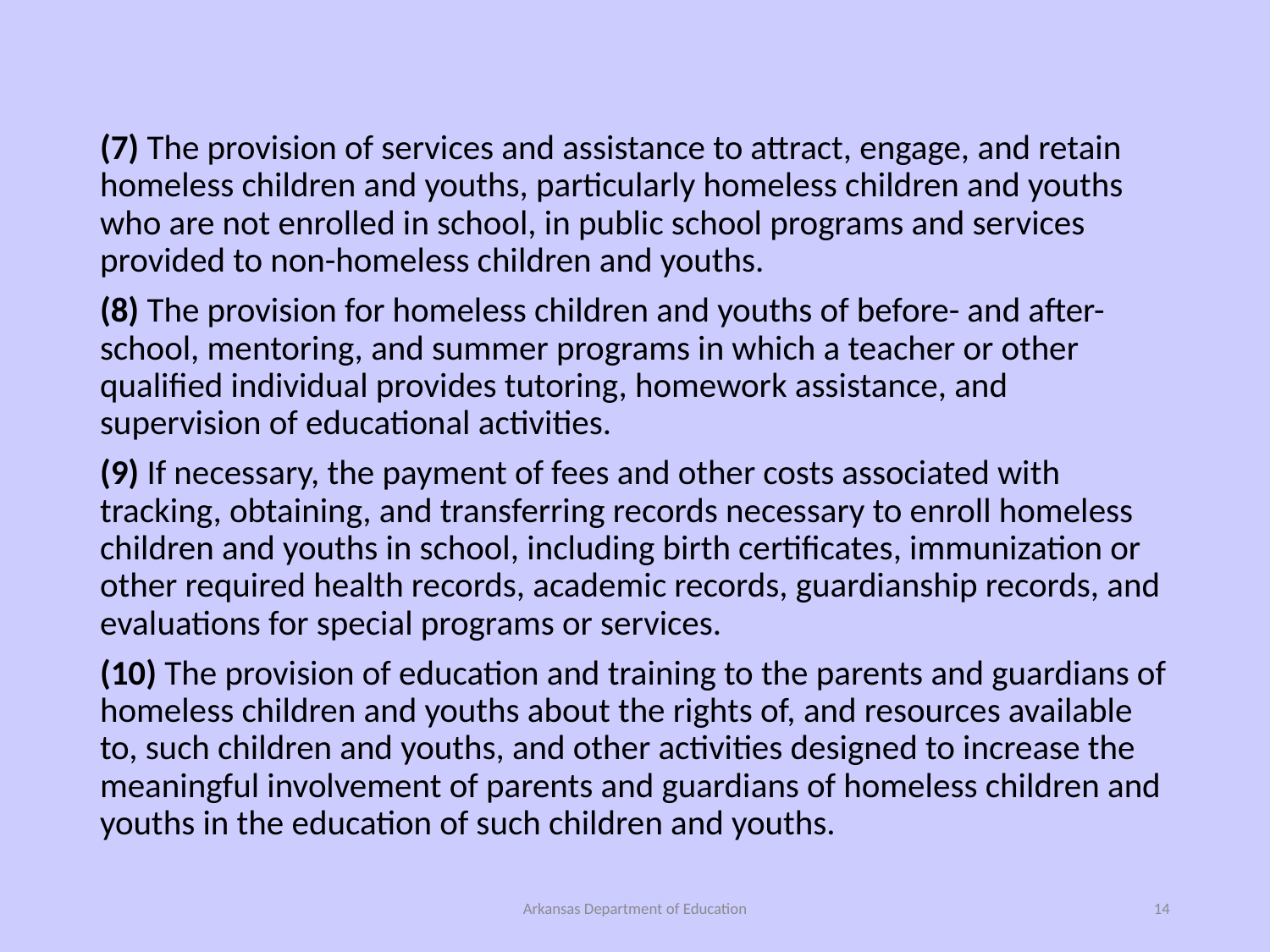

(7) The provision of services and assistance to attract, engage, and retain homeless children and youths, particularly homeless children and youths who are not enrolled in school, in public school programs and services provided to non-homeless children and youths.
(8) The provision for homeless children and youths of before- and after-school, mentoring, and summer programs in which a teacher or other qualified individual provides tutoring, homework assistance, and supervision of educational activities.
(9) If necessary, the payment of fees and other costs associated with tracking, obtaining, and transferring records necessary to enroll homeless children and youths in school, including birth certificates, immunization or other required health records, academic records, guardianship records, and evaluations for special programs or services.
(10) The provision of education and training to the parents and guardians of homeless children and youths about the rights of, and resources available to, such children and youths, and other activities designed to increase the meaningful involvement of parents and guardians of homeless children and youths in the education of such children and youths.

Arkansas Department of Education
14